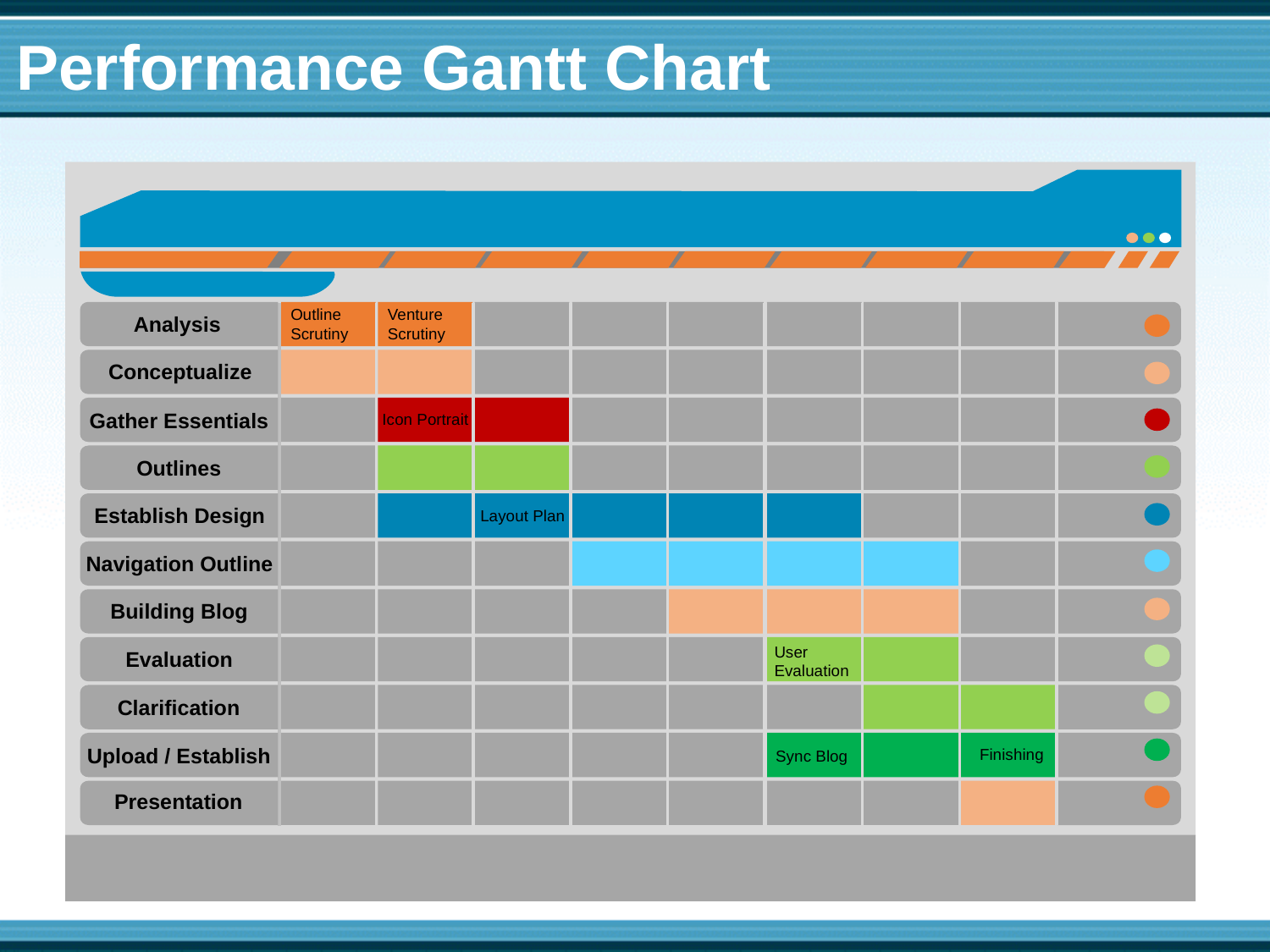

Performance Gantt Chart

Outline Scrutiny
Venture Scrutiny
Analysis
Conceptualize
Gather Essentials
Icon Portrait
Outlines
Establish Design
Layout Plan
Navigation Outline
Building Blog
User Evaluation
Evaluation
Clarification
Upload / Establish
Finishing
Sync Blog
Presentation